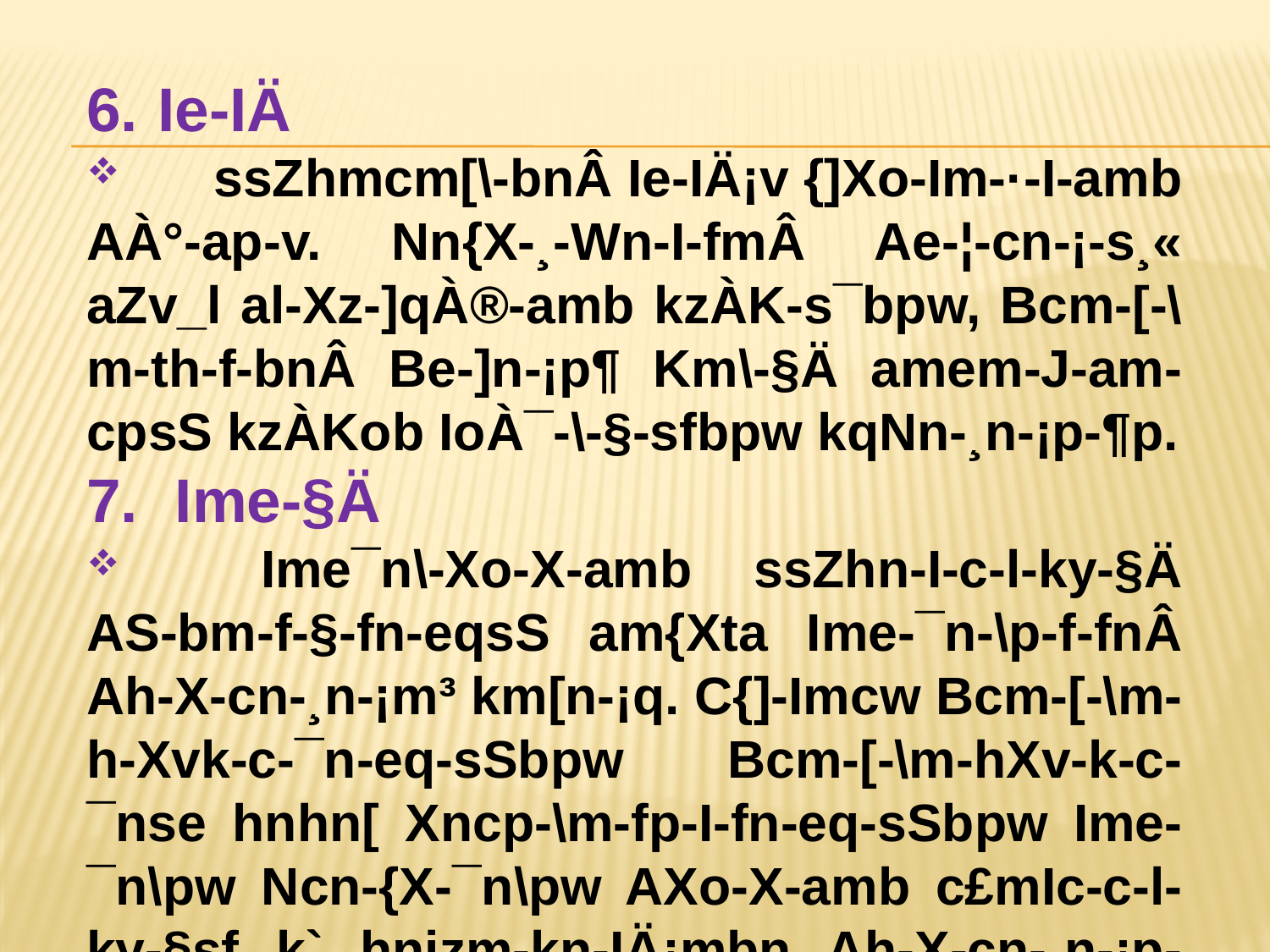

Ie-IÄ
 	ssZhmcm[\-bnÂ Ie-IÄ¡v {]Xo-Im-·-I-amb AÀ°-ap-­v. Nn{X-¸-Wn-I-fmÂ Ae-¦-cn-¡-s¸« aZv_l al-Xz-]qÀ®-amb kzÀK-s¯bpw, Bcm-[-\m-th-f-bnÂ Be-]n-¡p¶ Km\-§Ä amem-J-am-cpsS kzÀKob IoÀ¯-\-§-sfbpw kqNn-¸n-¡p-¶p.
 Ime-§Ä
 	Ime¯n\-Xo-X-amb ssZhn-I-c-l-ky-§Ä AS-bm-f-§-fn-eqsS am{Xta Ime-¯n-\p-f-fnÂ Ah-X-cn-¸n-¡m³ km[n-¡q. C{]-Imcw Bcm-[-\m-h-Xvk-c-¯n-eq-sSbpw Bcm-[-\m-hXv-k-c-¯nse hnhn[ Xncp-\m-fp-I-fn-eq-sSbpw Ime-¯n\pw Ncn-{X-¯n\pw AXo-X-amb c£mIc-c-l-ky-§sf k` hnizm-kn-IÄ¡mbn Ah-X-cn-¸n-¡p-¶p.